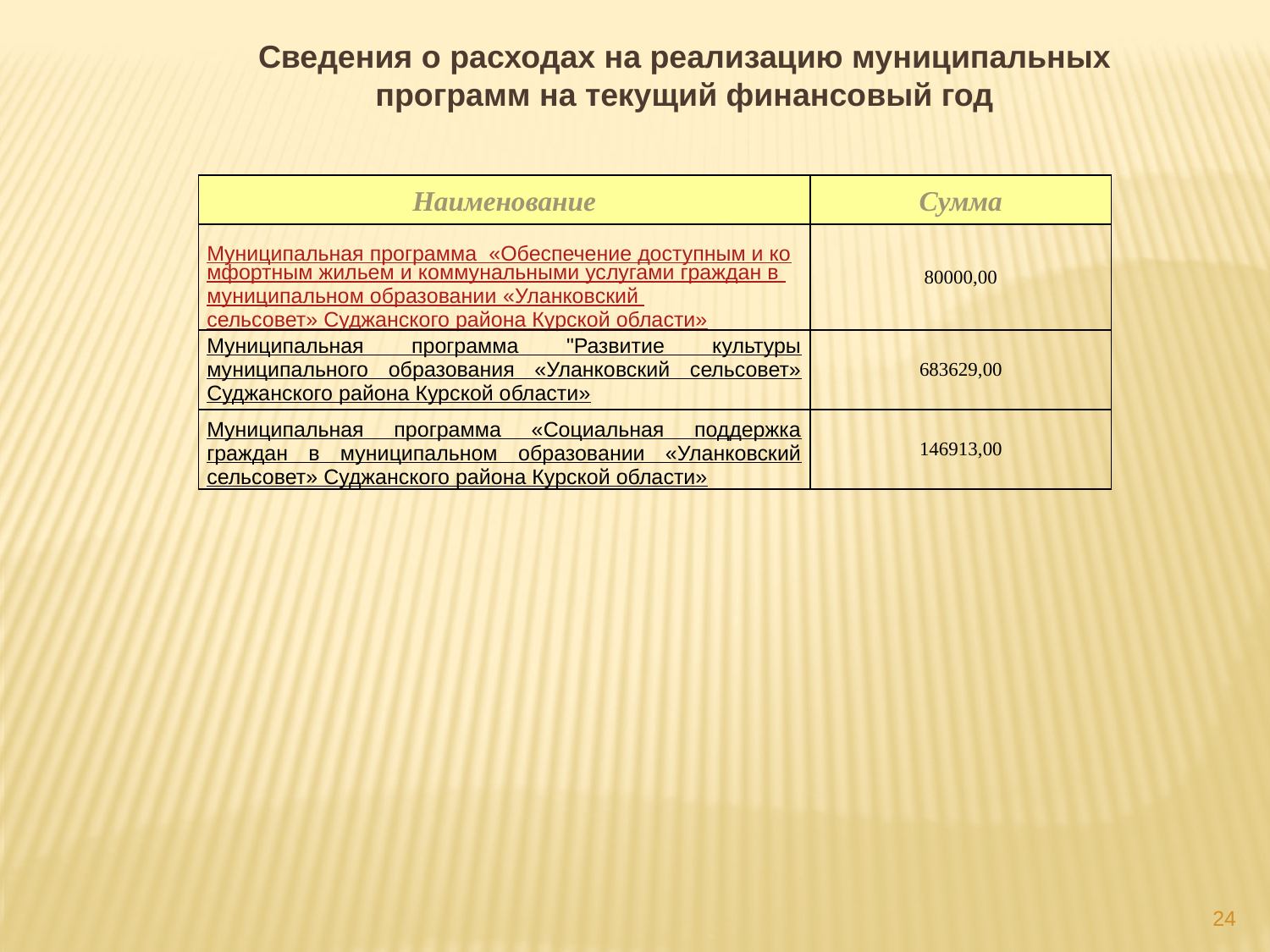

Сведения о расходах на реализацию муниципальных программ на текущий финансовый год
| Наименование | Сумма |
| --- | --- |
| Муниципальная программа «Обеспечение доступным и комфортным жильем и коммунальными услугами граждан в муниципальном образовании «Уланковский сельсовет» Суджанского района Курской области» | 80000,00 |
| Муниципальная программа "Развитие культуры муниципального образования «Уланковский сельсовет» Суджанского района Курской области» | 683629,00 |
| Муниципальная программа «Социальная поддержка граждан в муниципальном образовании «Уланковский сельсовет» Суджанского района Курской области» | 146913,00 |
24